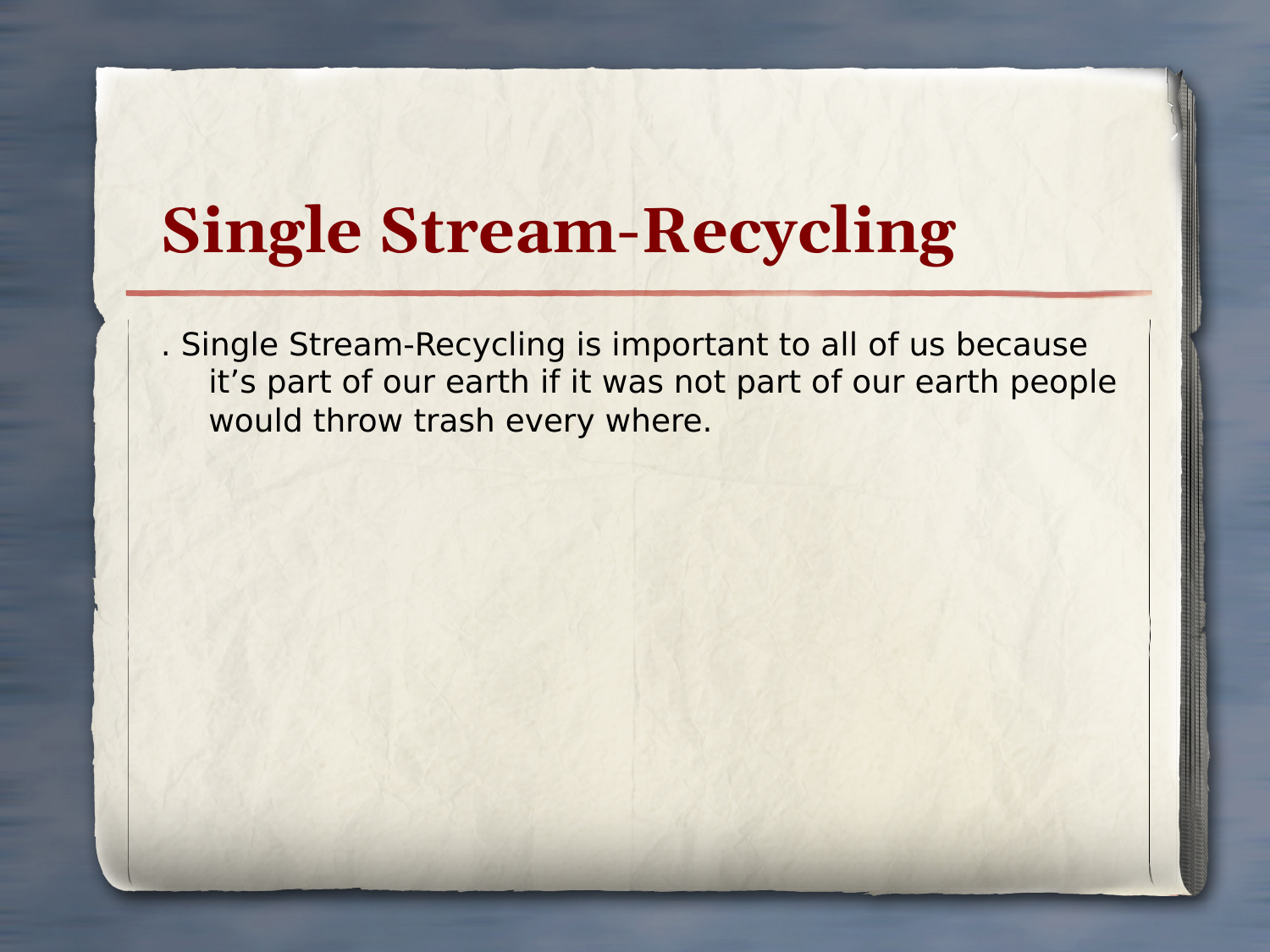

# Single Stream-Recycling
. Single Stream-Recycling is important to all of us because it’s part of our earth if it was not part of our earth people would throw trash every where.